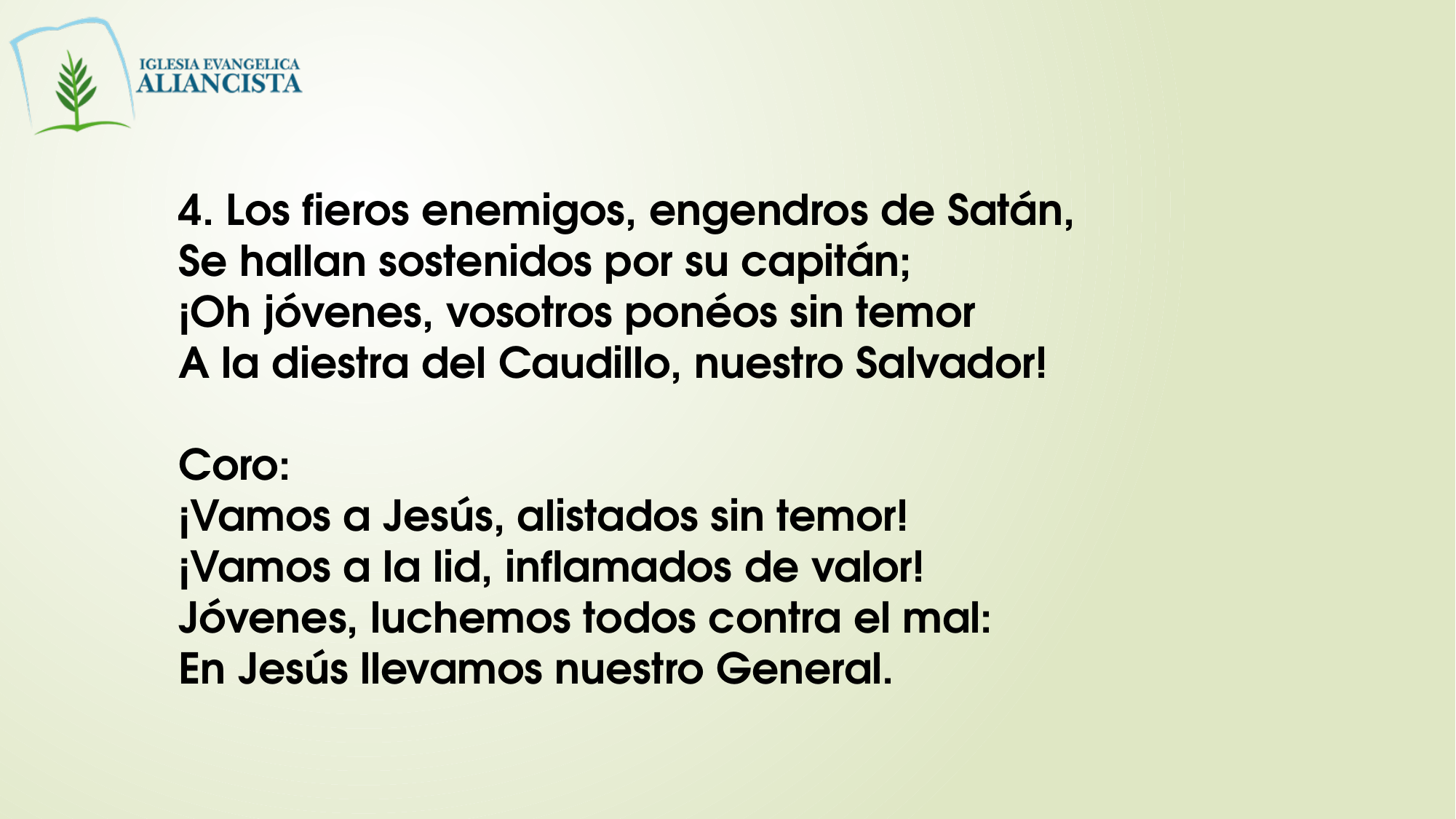

4. Los fieros enemigos, engendros de Satán,
Se hallan sostenidos por su capitán;
¡Oh jóvenes, vosotros ponéos sin temor
A la diestra del Caudillo, nuestro Salvador!

Coro:
¡Vamos a Jesús, alistados sin temor!
¡Vamos a la lid, inflamados de valor!
Jóvenes, luchemos todos contra el mal:
En Jesús llevamos nuestro General.